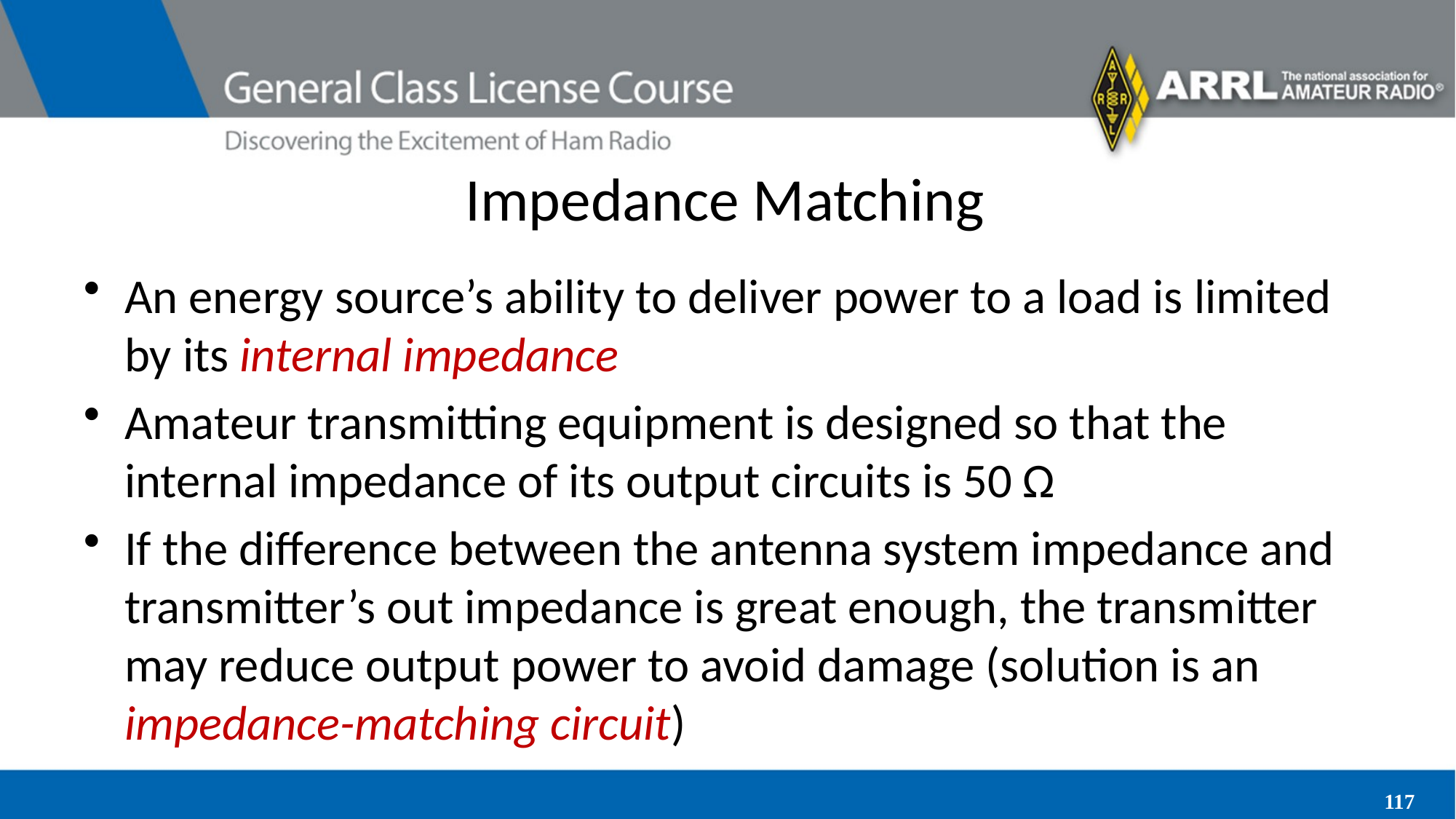

# Impedance Matching
An energy source’s ability to deliver power to a load is limited by its internal impedance
Amateur transmitting equipment is designed so that the internal impedance of its output circuits is 50 Ω
If the difference between the antenna system impedance and transmitter’s out impedance is great enough, the transmitter may reduce output power to avoid damage (solution is an impedance-matching circuit)